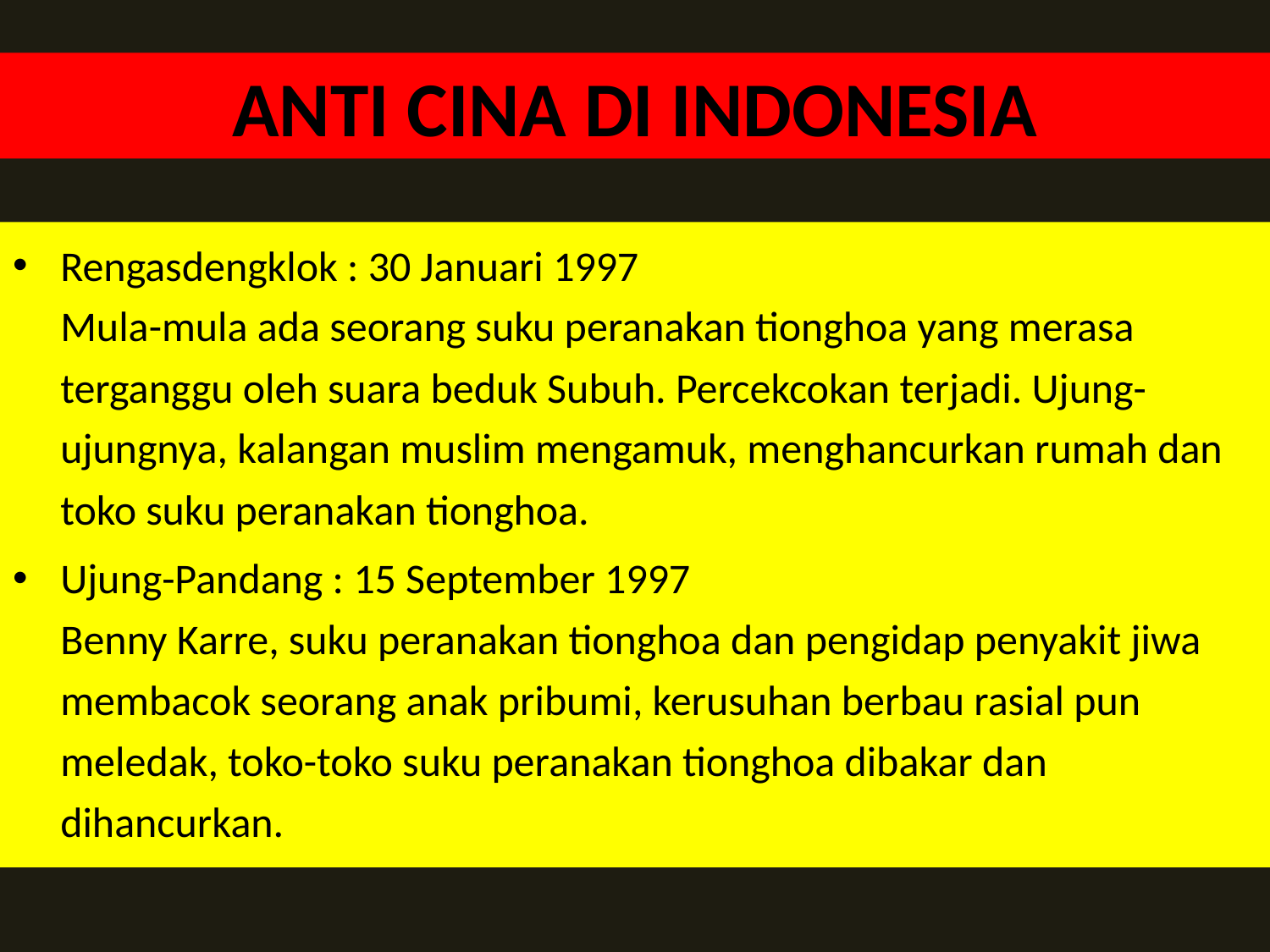

ANTI CINA DI INDONESIA
Rengasdengklok : 30 Januari 1997
Mula-mula ada seorang suku peranakan tionghoa yang merasa terganggu oleh suara beduk Subuh. Percekcokan terjadi. Ujung-ujungnya, kalangan muslim mengamuk, menghancurkan rumah dan toko suku peranakan tionghoa.
Ujung-Pandang : 15 September 1997
Benny Karre, suku peranakan tionghoa dan pengidap penyakit jiwa membacok seorang anak pribumi, kerusuhan berbau rasial pun meledak, toko-toko suku peranakan tionghoa dibakar dan dihancurkan.